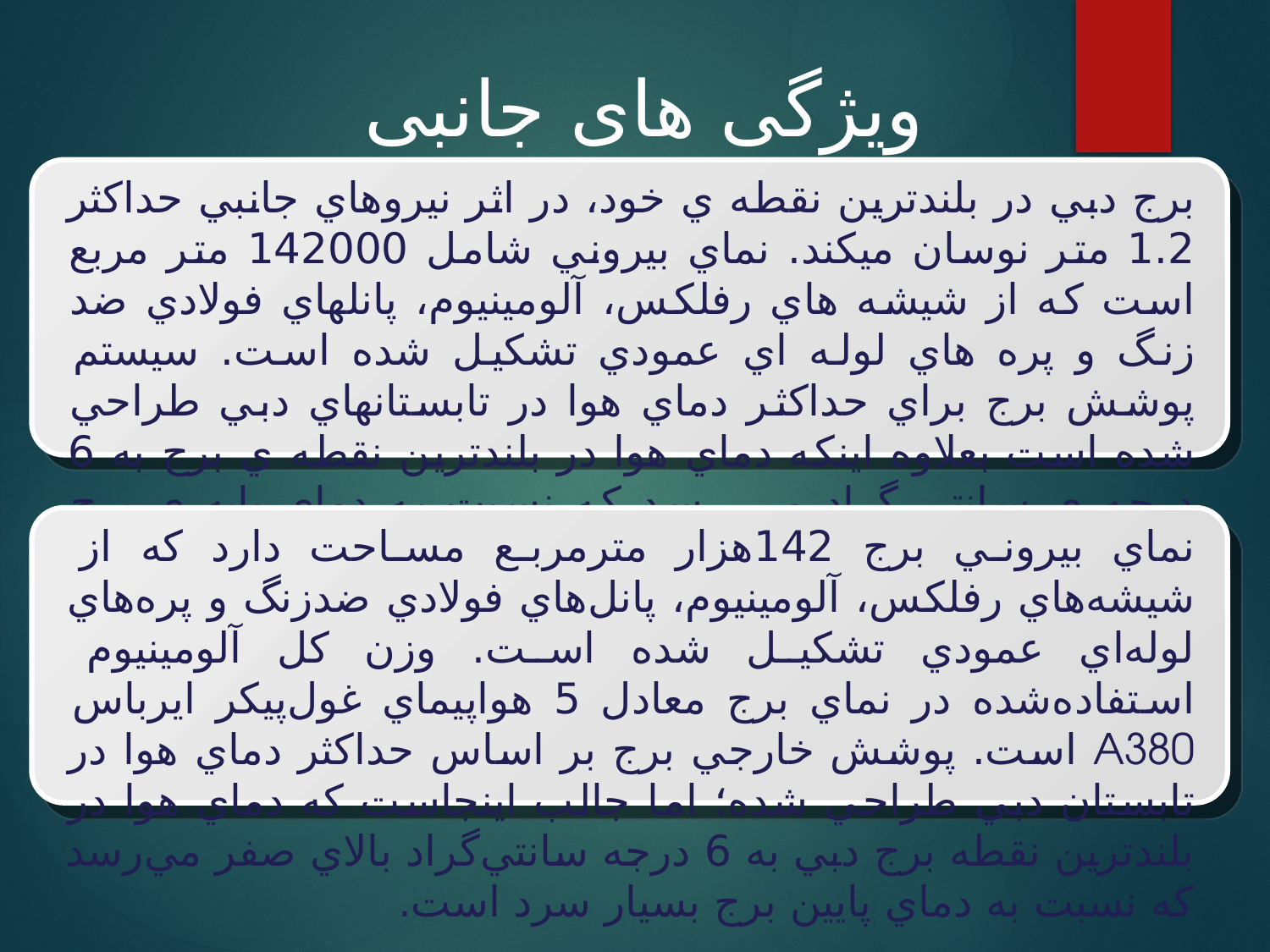

ویژگی های جانبی معماری

برج دبي در بلندترين نقطه ي خود، در اثر نيروهاي جانبي حداکثر 1.2 متر نوسان ميکند. نماي بيروني شامل 142000 متر مربع است که از شيشه هاي رفلکس، آلومينيوم، پانلهاي فولادي ضد زنگ و پره هاي لوله اي عمودي تشکيل شده است. سيستم پوشش برج براي حداکثر دماي هوا در تابستانهاي دبي طراحي شده است بعلاوه اينکه دماي هوا در بلندترين نقطه ي برج به 6 درجه ي سانتي گراد مي رسد که نسبت به دماي پايه ي برج بسيار سرد است.

نماي بيروني برج 142هزار مترمربع مساحت دارد که از شيشه‌هاي رفلکس، آلومينيوم، پانل‌هاي فولادي ضدزنگ و پره‌هاي لوله‌اي عمودي تشکيل شده است. وزن کل آلومينيوم استفاده‌شده در نماي برج معادل 5 هواپيماي غول‌پيکر ايرباس A380 است. پوشش خارجي برج بر اساس حداکثر دماي هوا در تابستان دبي طراحي شده؛ اما جالب اينجاست که دماي هوا در بلندترين نقطه برج دبي به 6 درجه سانتي‌گراد بالاي صفر مي‌رسد که نسبت به دماي پايين برج بسيار سرد است.